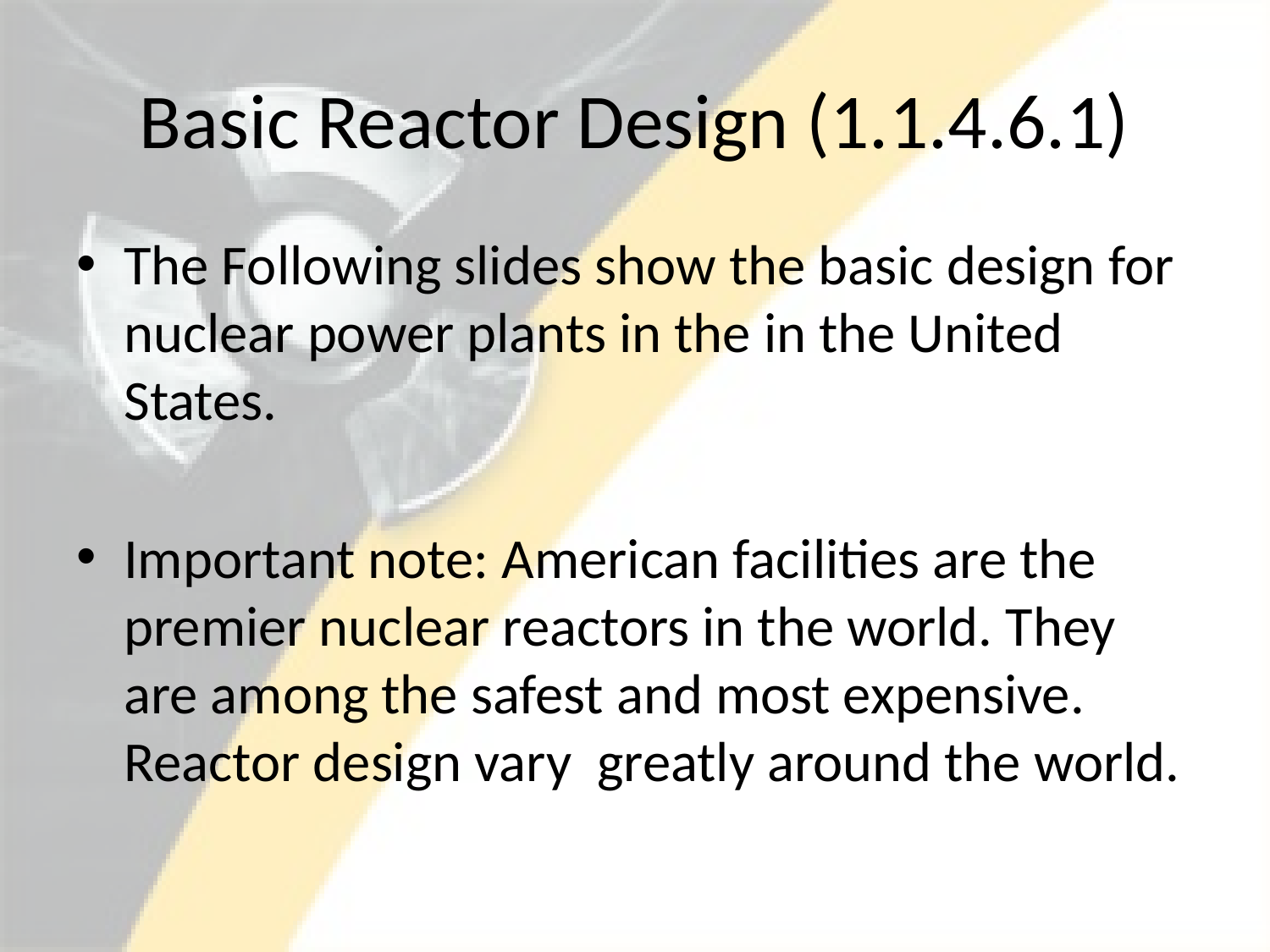

# Basic Reactor Design (1.1.4.6.1)
The Following slides show the basic design for nuclear power plants in the in the United States.

Important note: American facilities are the premier nuclear reactors in the world. They are among the safest and most expensive. Reactor design vary  greatly around the world.